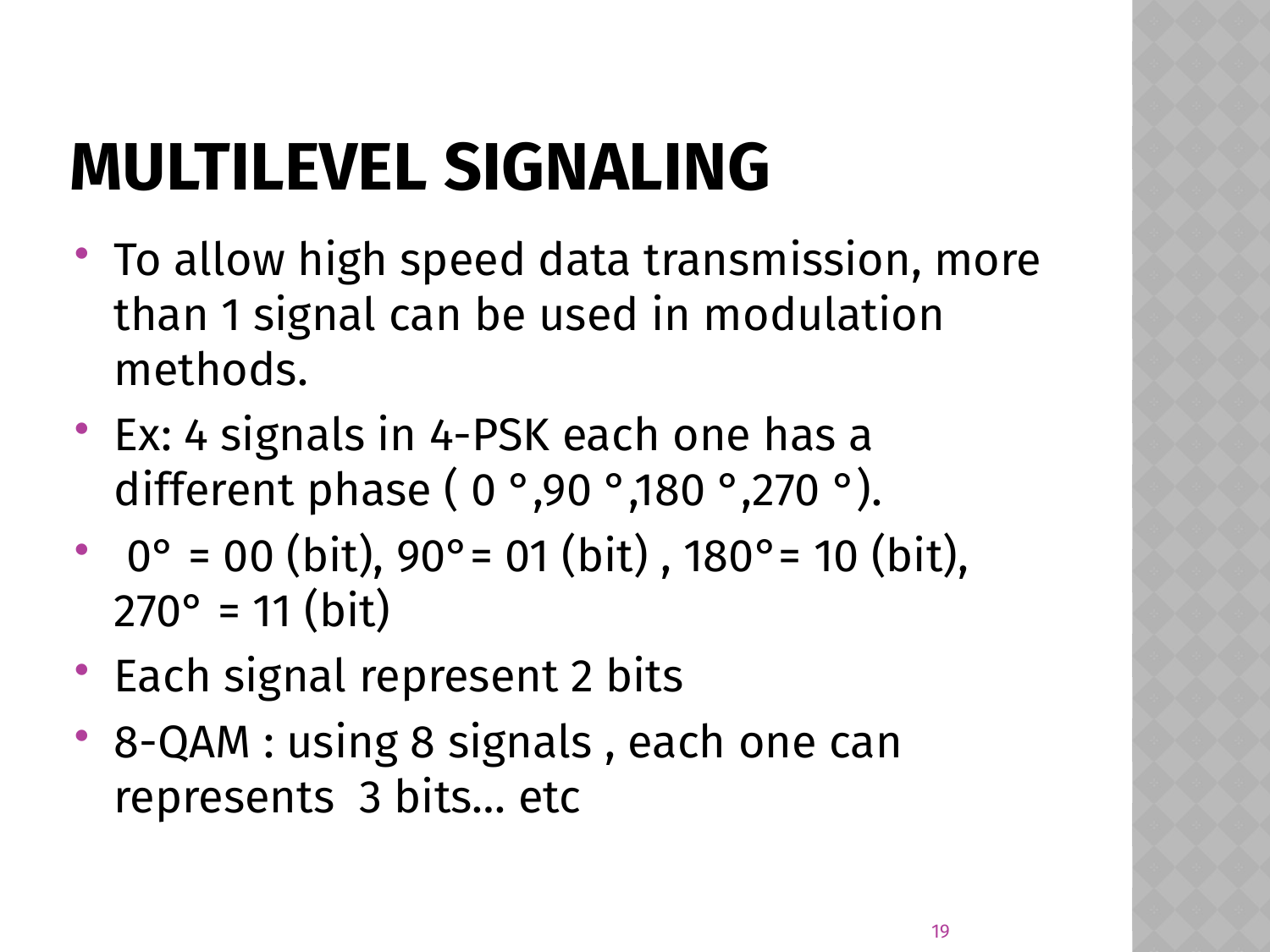

# Multilevel signaling
To allow high speed data transmission, more than 1 signal can be used in modulation methods.
Ex: 4 signals in 4-PSK each one has a different phase ( 0 °,90 °,180 °,270 °).
 0° = 00 (bit), 90°= 01 (bit) , 180°= 10 (bit), 270° = 11 (bit)
Each signal represent 2 bits
8-QAM : using 8 signals , each one can represents  3 bits… etc
19